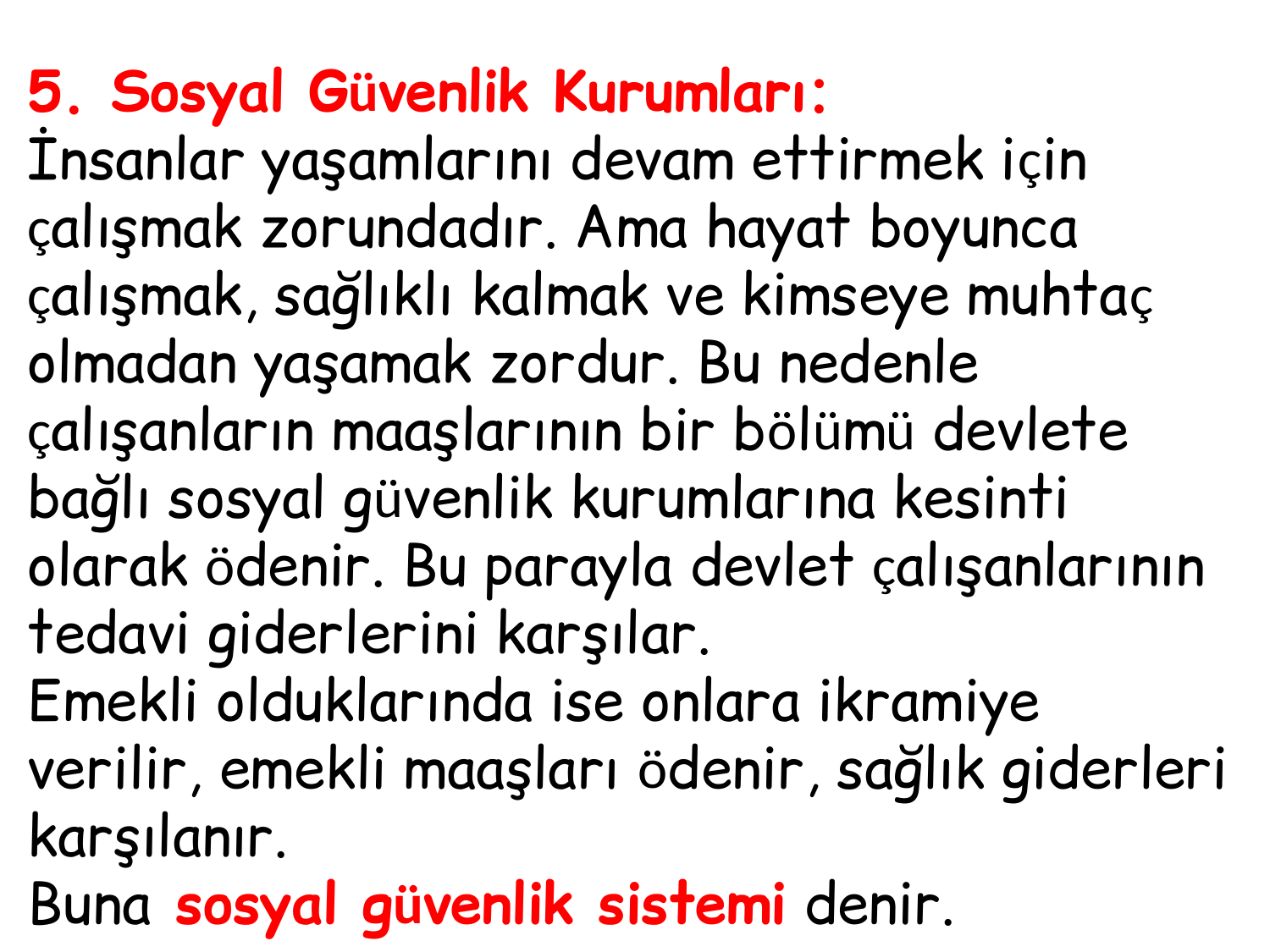

5. Sosyal Güvenlik Kurumları:
İnsanlar yaşamlarını devam ettirmek için çalışmak zorundadır. Ama hayat boyunca çalışmak, sağlıklı kalmak ve kimseye muhtaç olmadan yaşamak zordur. Bu nedenle çalışanların maaşlarının bir bölümü devlete bağlı sosyal güvenlik kurumlarına kesinti olarak ödenir. Bu parayla devlet çalışanlarının tedavi giderlerini karşılar.
Emekli olduklarında ise onlara ikramiye verilir, emekli maaşları ödenir, sağlık giderleri karşılanır.
Buna sosyal güvenlik sistemi denir.